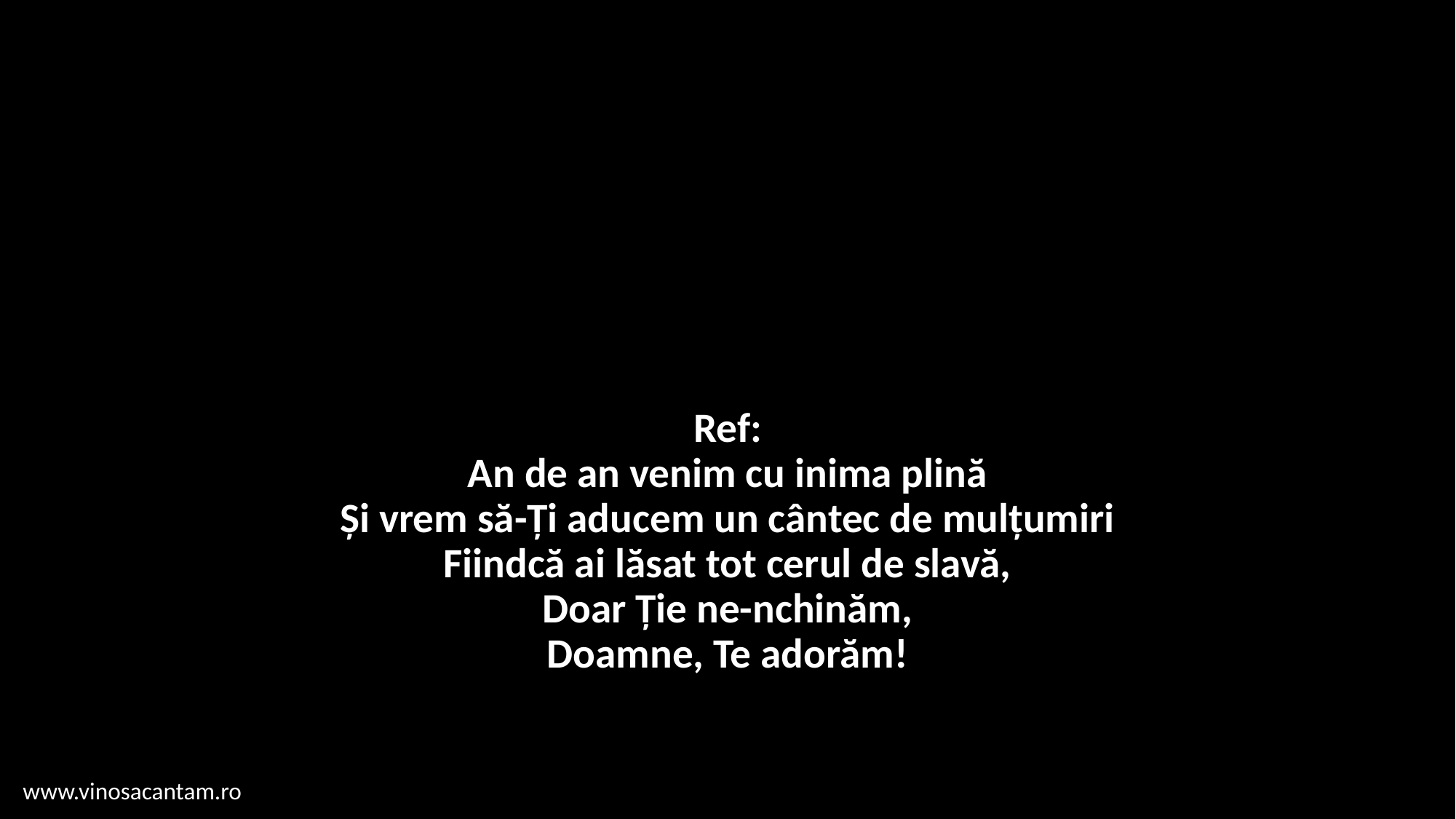

# Ref: An de an venim cu inima plină Și vrem să-Ți aducem un cântec de mulțumiri Fiindcă ai lăsat tot cerul de slavă, Doar Ție ne-nchinăm, Doamne, Te adorăm!
www.vinosacantam.ro